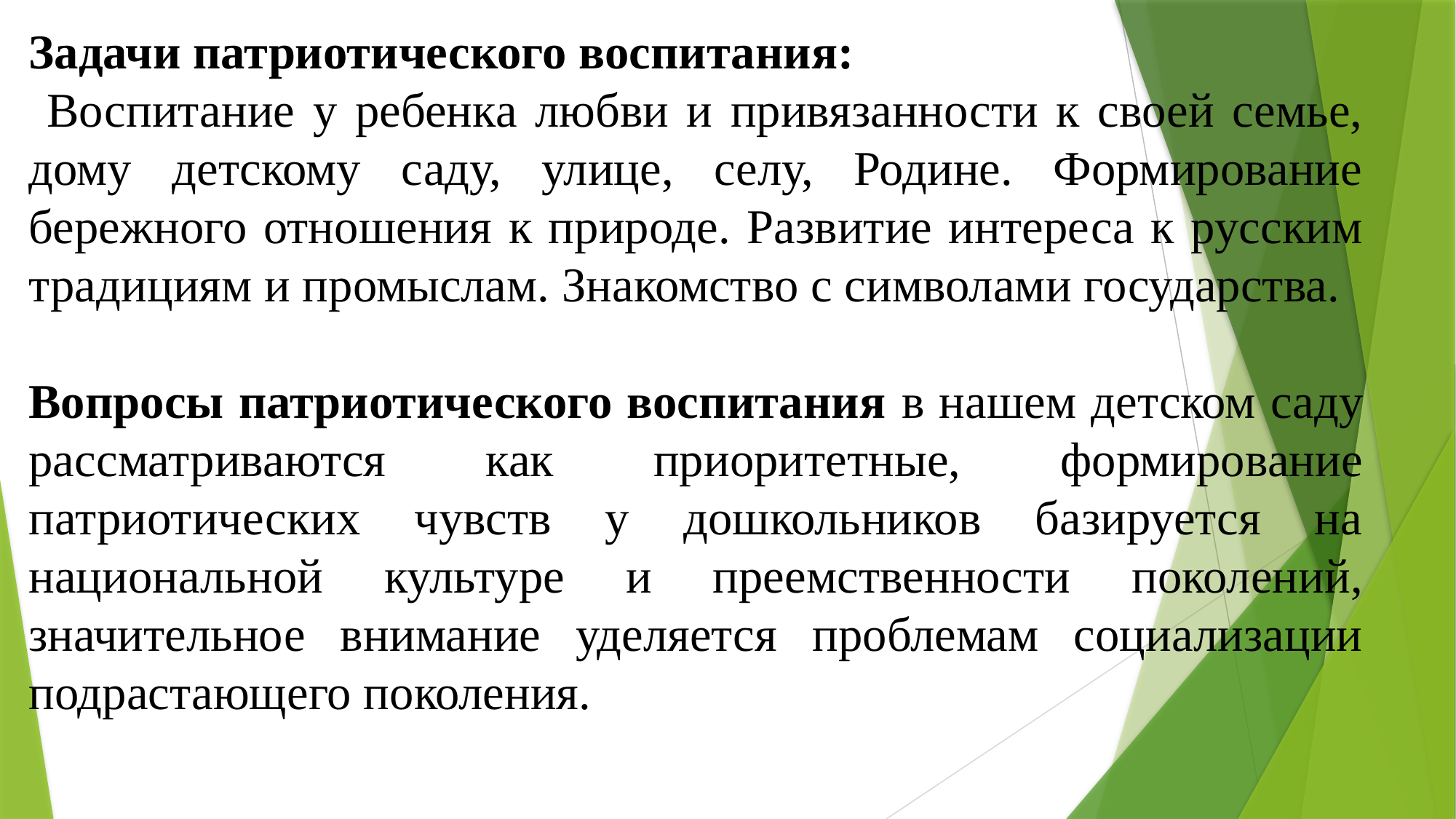

Задачи патриотического воспитания:
 Воспитание у ребенка любви и привязанности к своей семье, дому детскому саду, улице, селу, Родине. Формирование бережного отношения к природе. Развитие интереса к русским традициям и промыслам. Знакомство с символами государства.

Вопросы патриотического воспитания в нашем детском саду рассматриваются как приоритетные, формирование патриотических чувств у дошкольников базируется на национальной культуре и преемственности поколений, значительное внимание уделяется проблемам социализации подрастающего поколения.